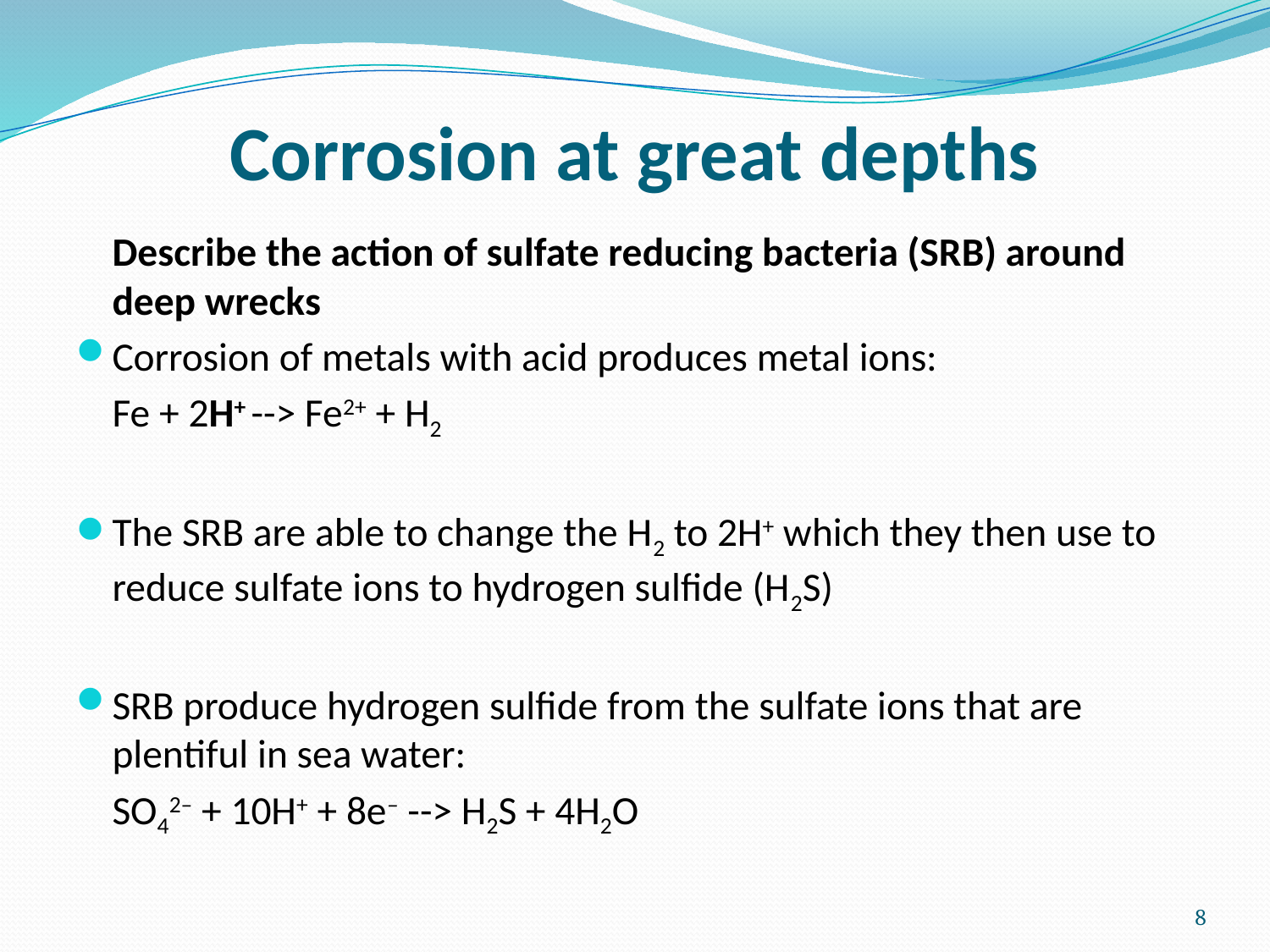

# Corrosion at great depths
	Describe the action of sulfate reducing bacteria (SRB) around deep wrecks
Corrosion of metals with acid produces metal ions:
	Fe + 2H+ --> Fe2+ + H2

The SRB are able to change the H2 to 2H+ which they then use to reduce sulfate ions to hydrogen sulfide (H2S)

SRB produce hydrogen sulfide from the sulfate ions that are plentiful in sea water:
	SO42– + 10H+ + 8e– --> H2S + 4H2O

8